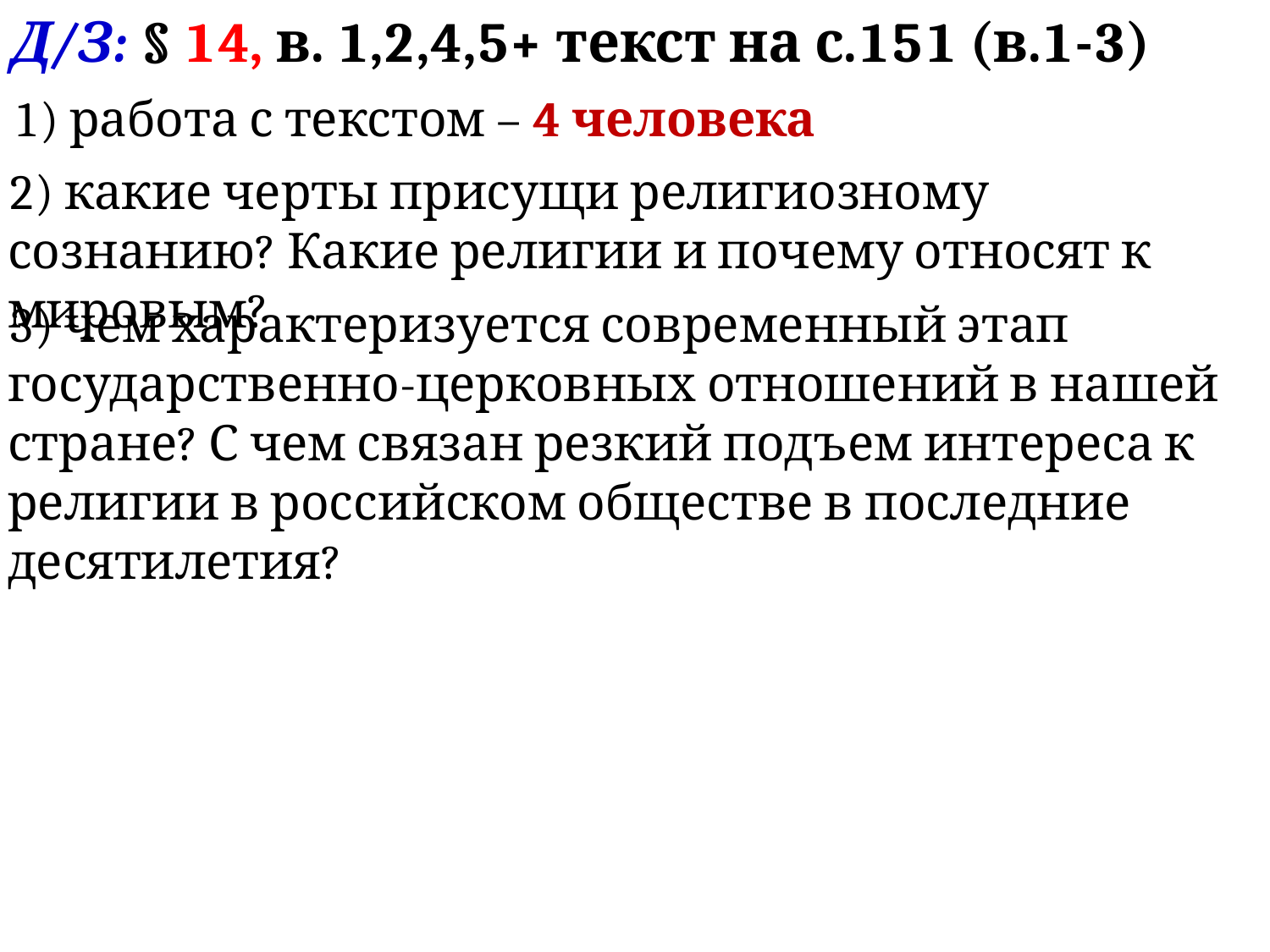

Д/З: § 14, в. 1,2,4,5+ текст на с.151 (в.1-3)
1) работа с текстом – 4 человека
2) какие черты присущи религиозному сознанию? Какие религии и почему относят к мировым?
3) чем характеризуется современный этап государственно-церковных отношений в нашей стране? С чем связан резкий подъем интереса к религии в российском обществе в последние десятилетия?